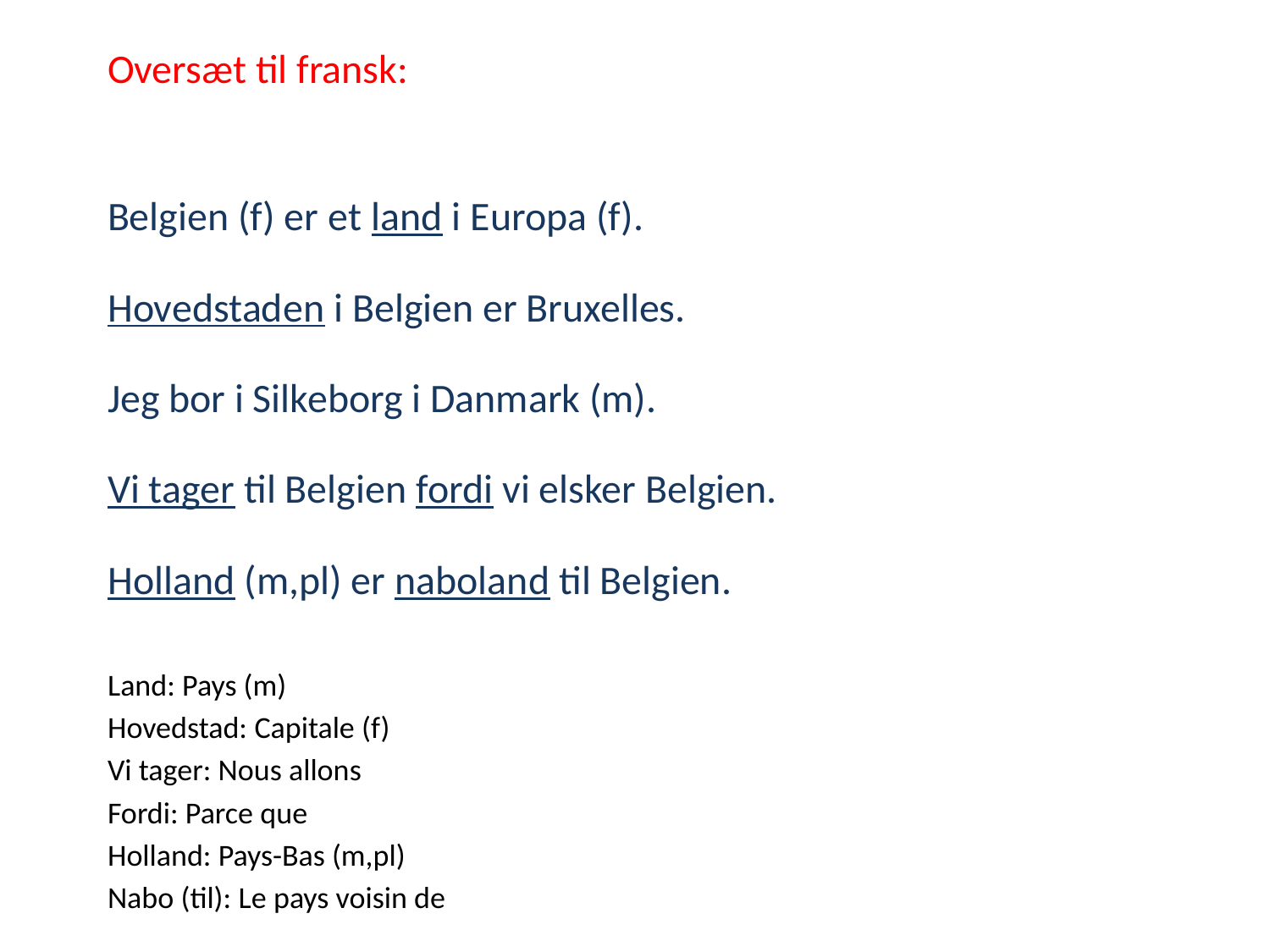

Oversæt til fransk:

Belgien (f) er et land i Europa (f).
Hovedstaden i Belgien er Bruxelles.
Jeg bor i Silkeborg i Danmark (m).
Vi tager til Belgien fordi vi elsker Belgien.
Holland (m,pl) er naboland til Belgien.

Land: Pays (m)
Hovedstad: Capitale (f)
Vi tager: Nous allons
Fordi: Parce que
Holland: Pays-Bas (m,pl)
Nabo (til): Le pays voisin de